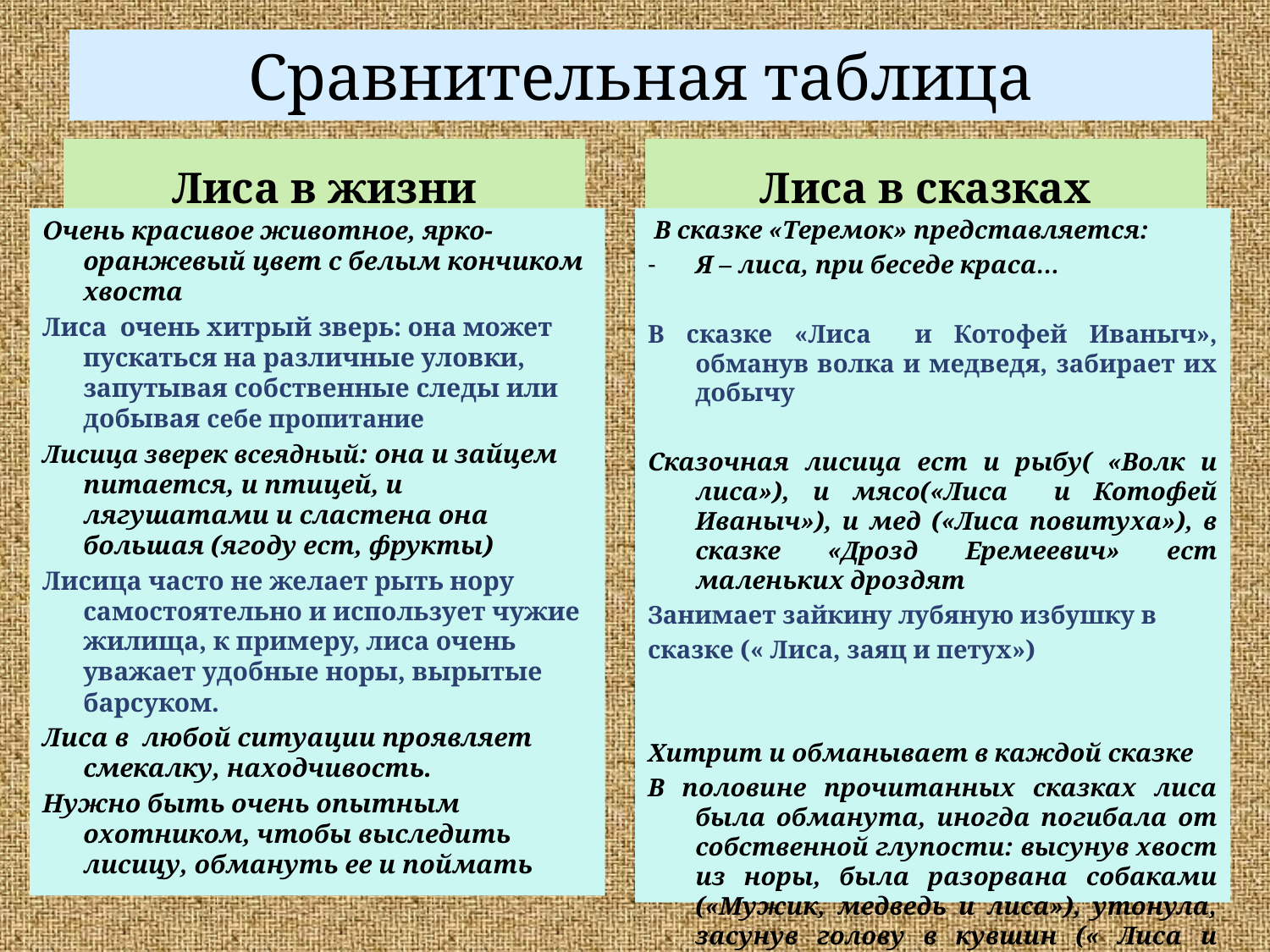

# Сравнительная таблица
Лиса в жизни
Лиса в сказках
Очень красивое животное, ярко- оранжевый цвет с белым кончиком хвоста
Лиса  очень хитрый зверь: она может пускаться на различные уловки, запутывая собственные следы или добывая себе пропитание
Лисица зверек всеядный: она и зайцем питается, и птицей, и лягушатами и сластена она большая (ягоду ест, фрукты)
Лисица часто не желает рыть нору самостоятельно и использует чужие жилища, к примеру, лиса очень уважает удобные норы, вырытые барсуком.
Лиса в  любой ситуации проявляет смекалку, находчивость.
Нужно быть очень опытным охотником, чтобы выследить лисицу, обмануть ее и поймать

 В сказке «Теремок» представляется:
Я – лиса, при беседе краса…

В сказке «Лиса  и Котофей Иваныч», обманув волка и медведя, забирает их добычу

Сказочная лисица ест и рыбу( «Волк и лиса»), и мясо(«Лиса  и Котофей Иваныч»), и мед («Лиса повитуха»), в сказке «Дрозд Еремеевич» ест маленьких дроздят
Занимает зайкину лубяную избушку в
сказке (« Лиса, заяц и петух»)

Хитрит и обманывает в каждой сказке
В половине прочитанных сказках лиса была обманута, иногда погибала от собственной глупости: высунув хвост из норы, была разорвана собаками («Мужик, медведь и лиса»), утонула, засунув голову в кувшин (« Лиса и кувшин»)